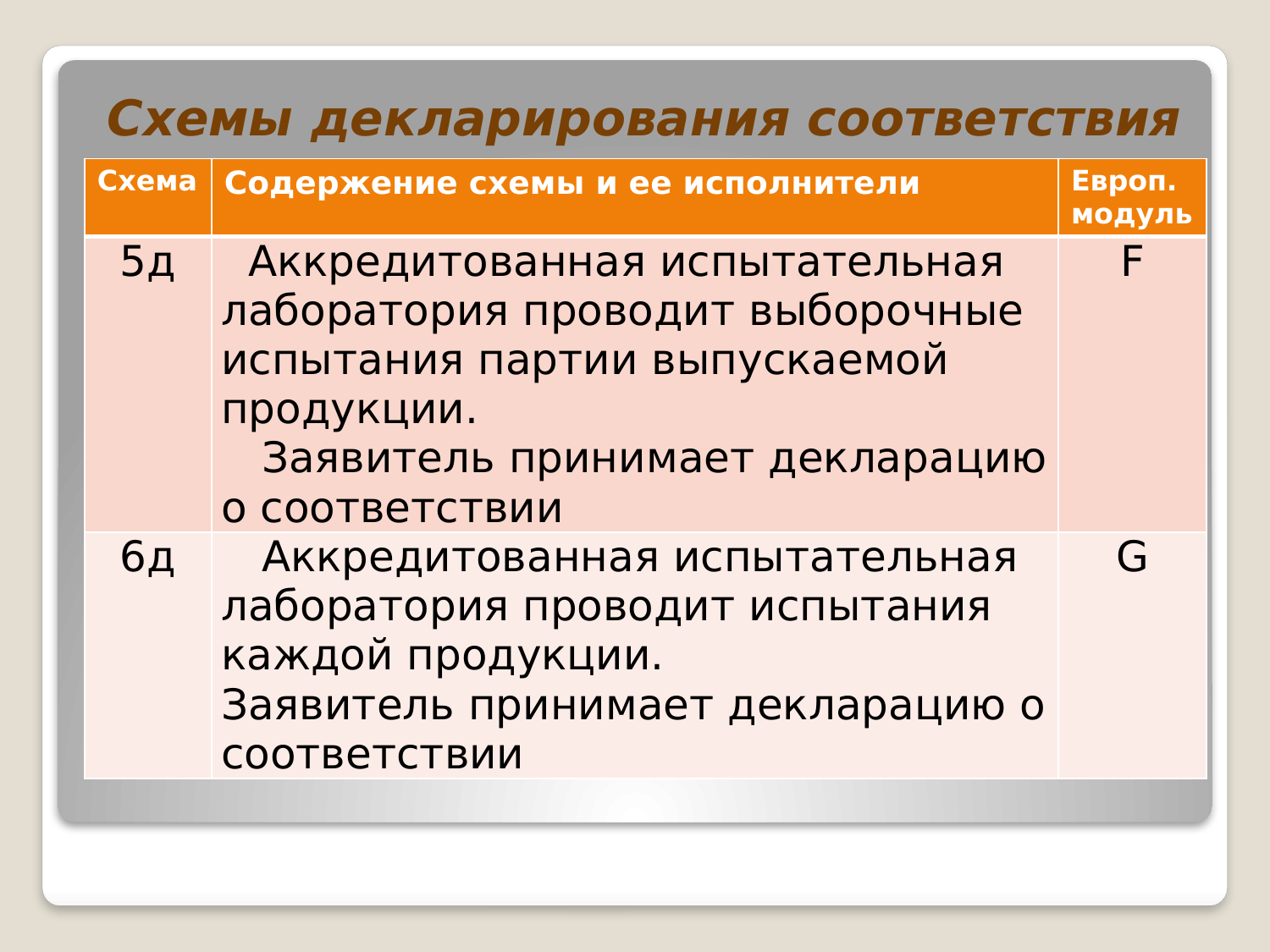

Схемы декларирования соответствия

| Схема | Содержение схемы и ее исполнители | Европ. модуль |
| --- | --- | --- |
| 5д | Аккредитованная испытательная лаборатория проводит выборочные испытания партии выпускаемой продукции. Заявитель принимает декларацию о соответствии | F |
| 6д | Аккредитованная испытательная лаборатория проводит испытания каждой продукции. Заявитель принимает декларацию о соответствии | G |